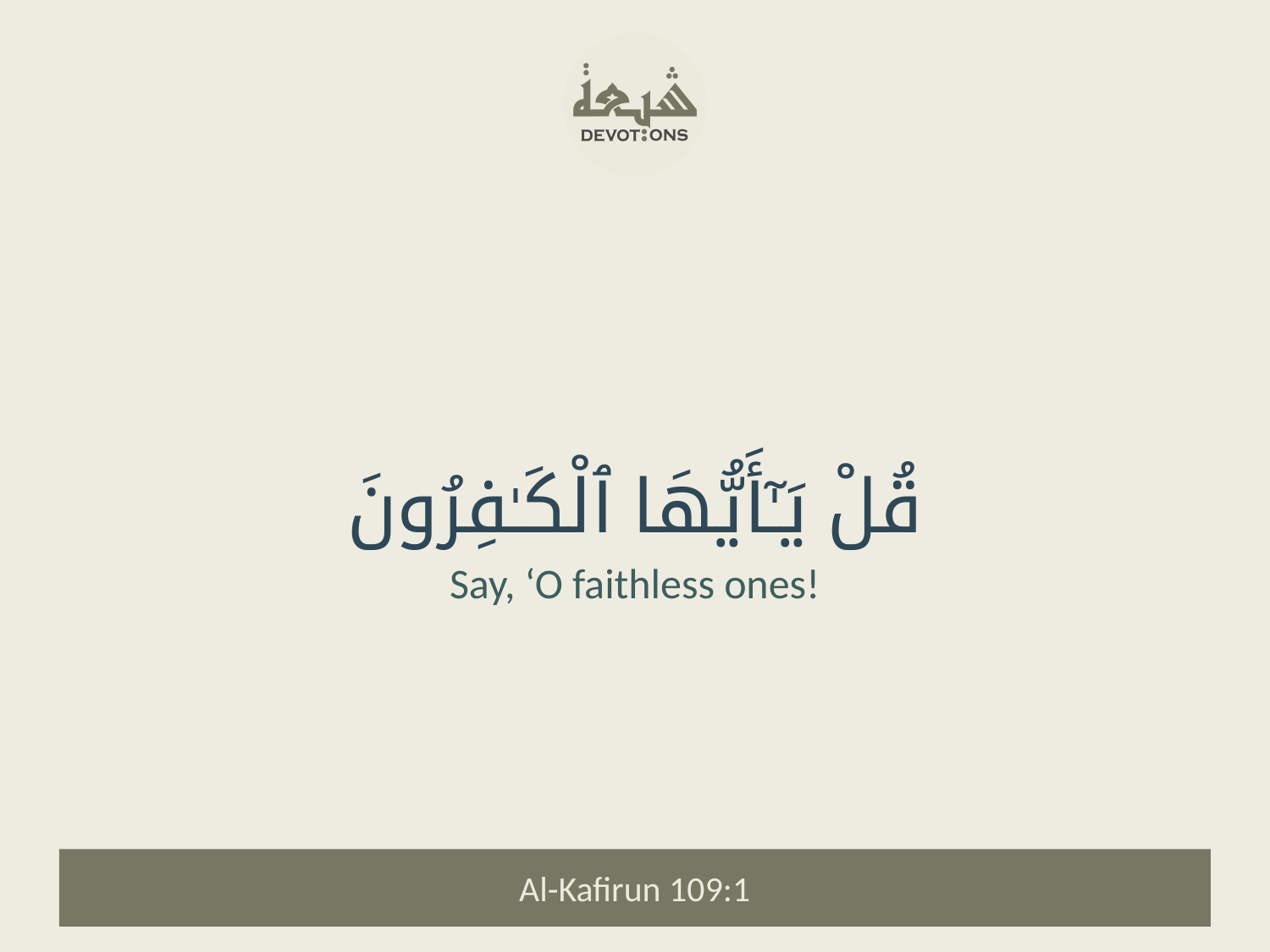

قُلْ يَـٰٓأَيُّهَا ٱلْكَـٰفِرُونَ
Say, ‘O faithless ones!
Al-Kafirun 109:1